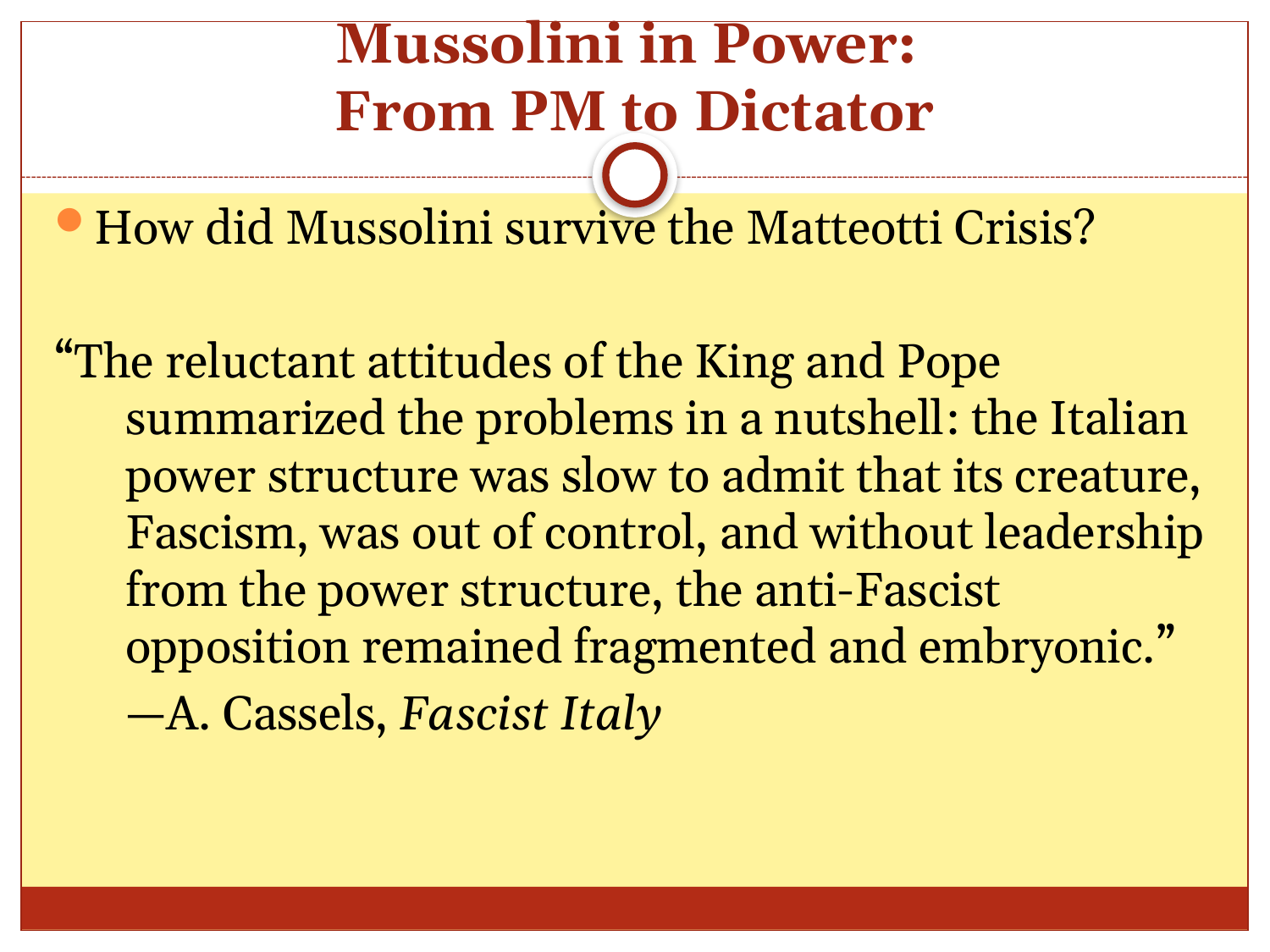

# Mussolini in Power: From PM to Dictator
How did Mussolini survive the Matteotti Crisis?

“The reluctant attitudes of the King and Pope summarized the problems in a nutshell: the Italian power structure was slow to admit that its creature, Fascism, was out of control, and without leadership from the power structure, the anti-Fascist opposition remained fragmented and embryonic.”
	—A. Cassels, Fascist Italy